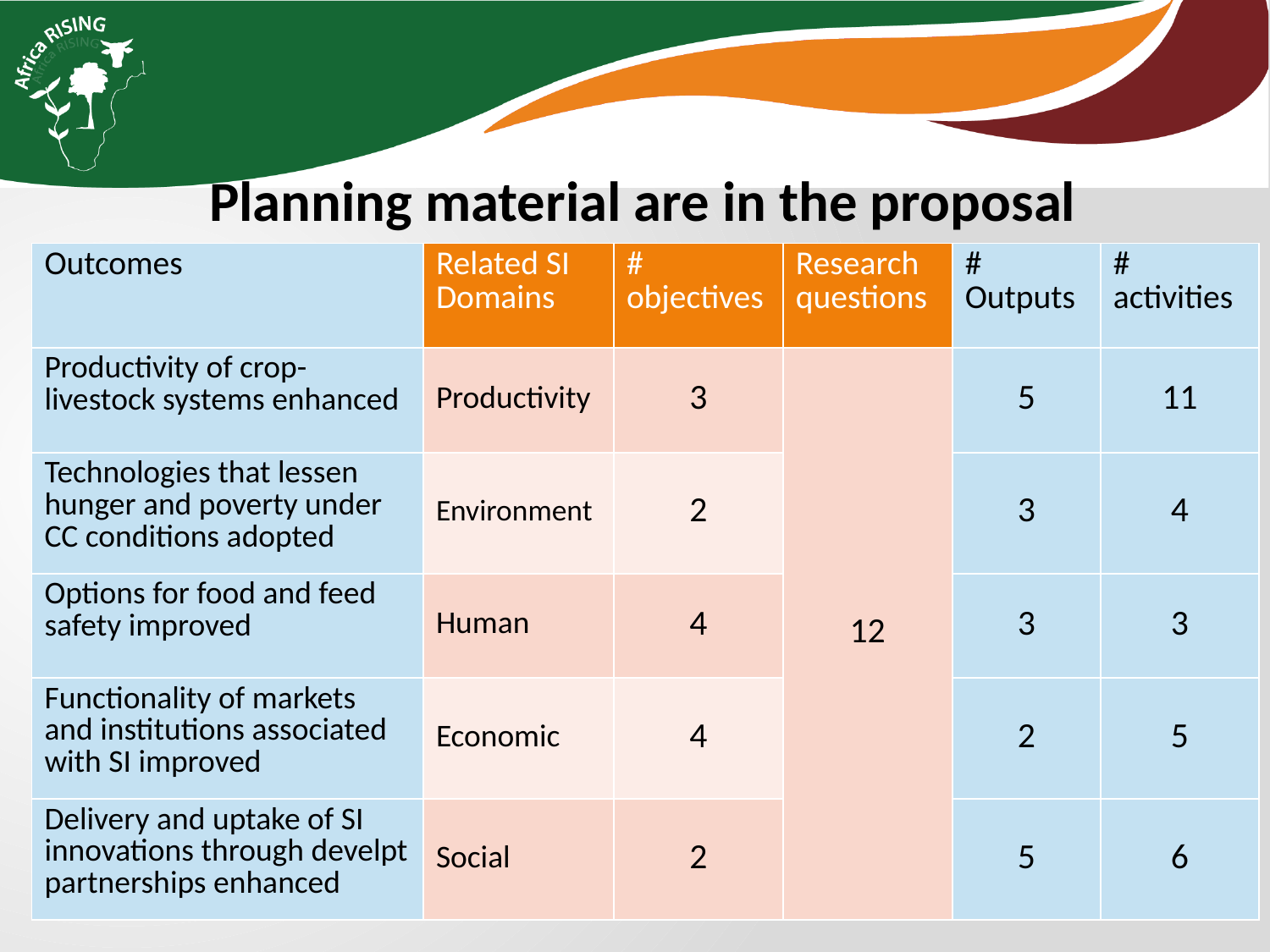

Planning material are in the proposal
| Outcomes | Related SI Domains | # objectives | Research questions | # Outputs | # activities |
| --- | --- | --- | --- | --- | --- |
| Productivity of crop-livestock systems enhanced | Productivity | 3 | 12 | 5 | 11 |
| Technologies that lessen hunger and poverty under CC conditions adopted | Environment | 2 |  | 3 | 4 |
| Options for food and feed safety improved | Human | 4 |  | 3 | 3 |
| Functionality of markets and institutions associated with SI improved | Economic | 4 |  | 2 | 5 |
| Delivery and uptake of SI innovations through develpt partnerships enhanced | Social | 2 |  | 5 | 6 |